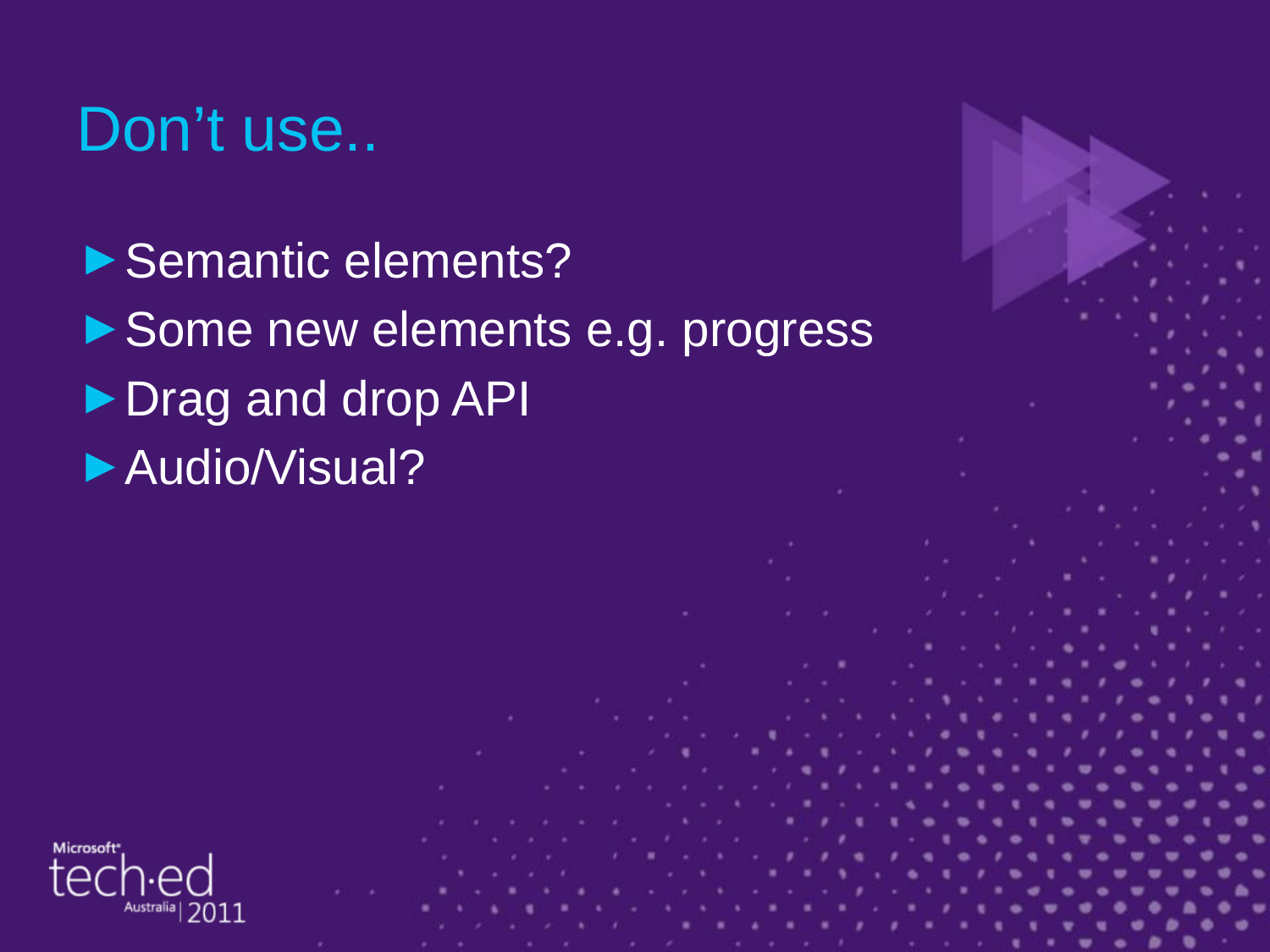

# Don’t use..
Semantic elements?
Some new elements e.g. progress
Drag and drop API
Audio/Visual?